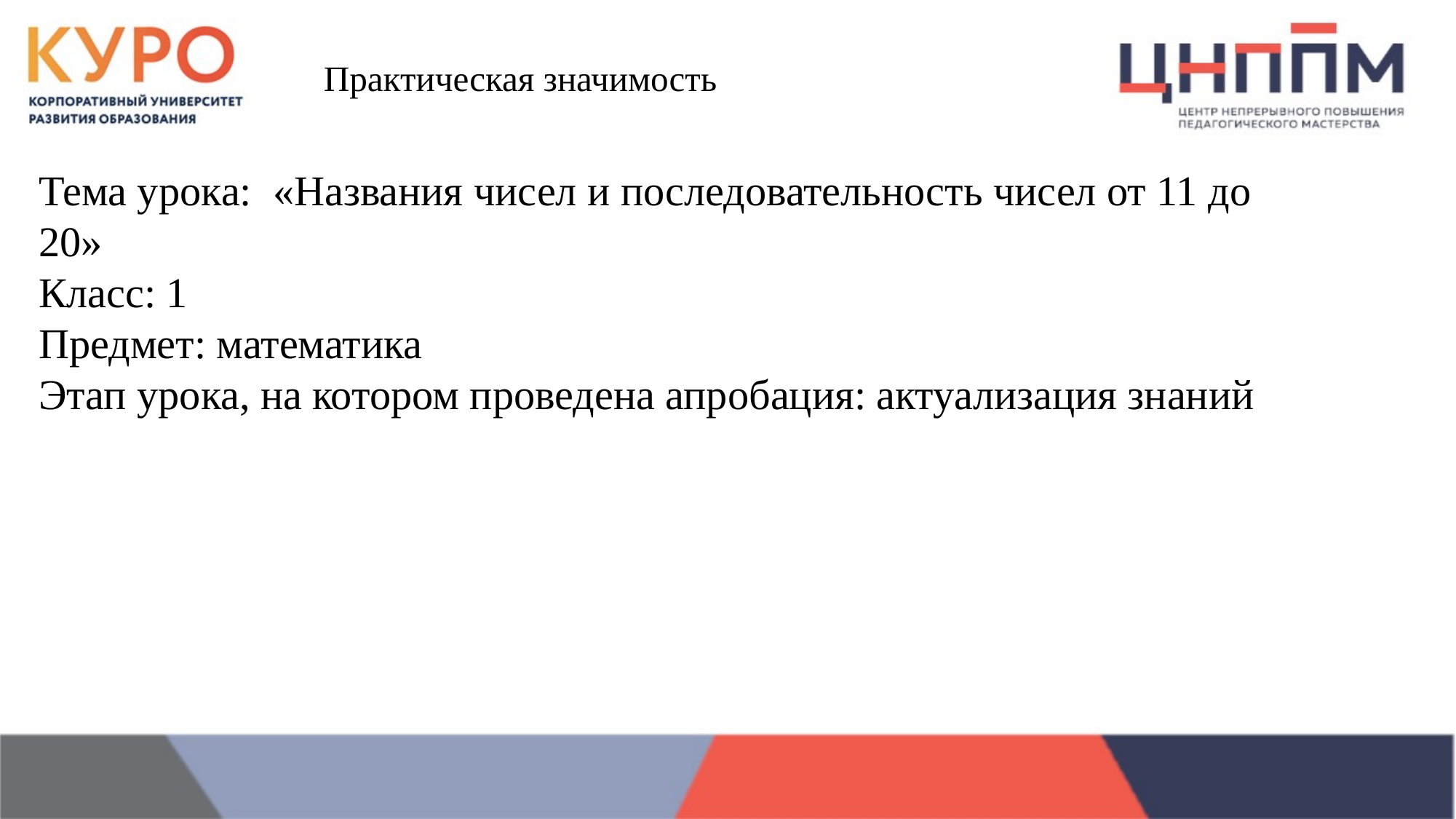

Практическая значимость
Тема урока:  «Названия чисел и последовательность чисел от 11 до 20»
Класс: 1
Предмет: математика
Этап урока, на котором проведена апробация: актуализация знаний